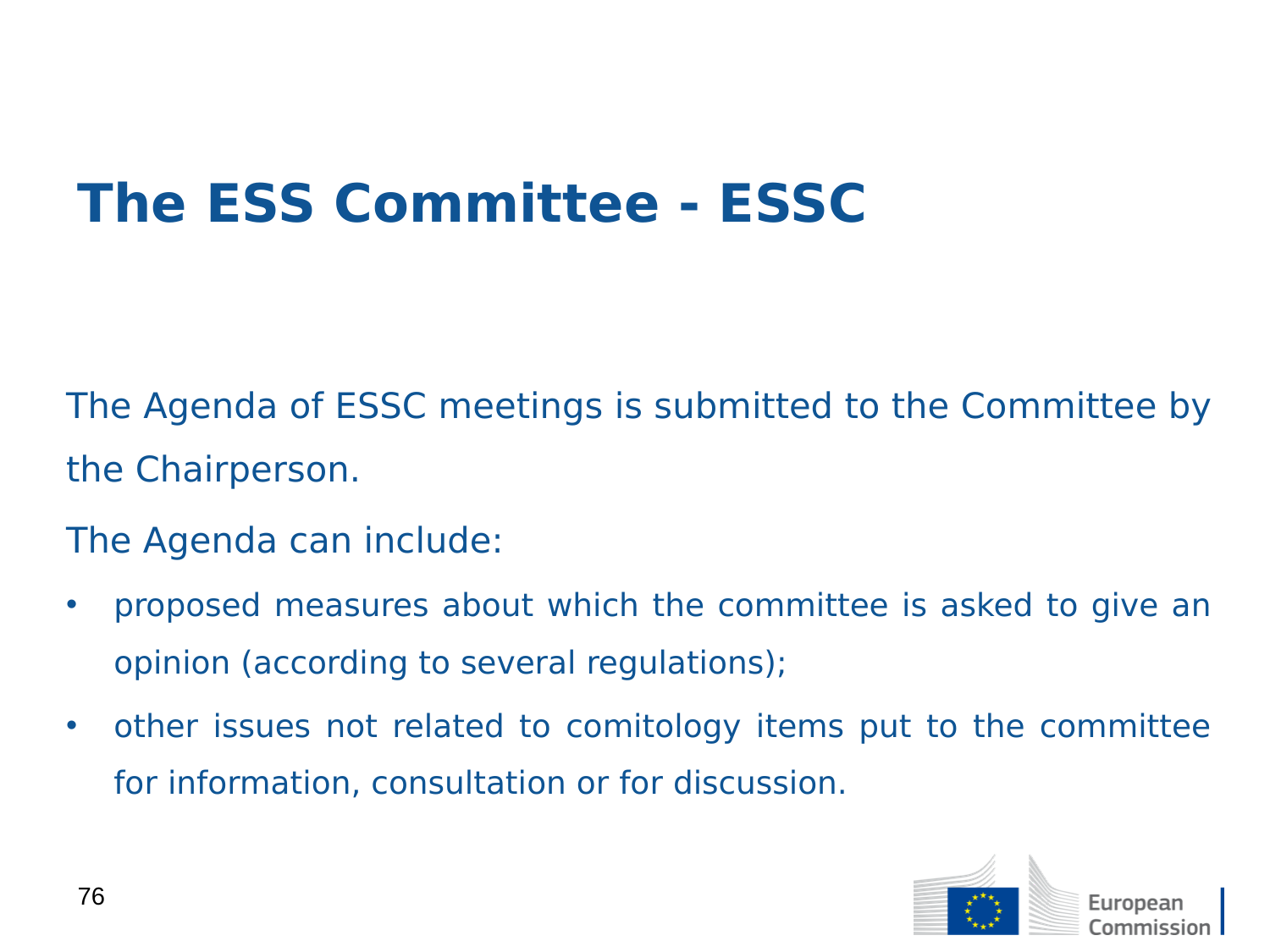

# The ESS Committee - ESSC
The Agenda of ESSC meetings is submitted to the Committee by the Chairperson.
The Agenda can include:
proposed measures about which the committee is asked to give an opinion (according to several regulations);
other issues not related to comitology items put to the committee for information, consultation or for discussion.

76